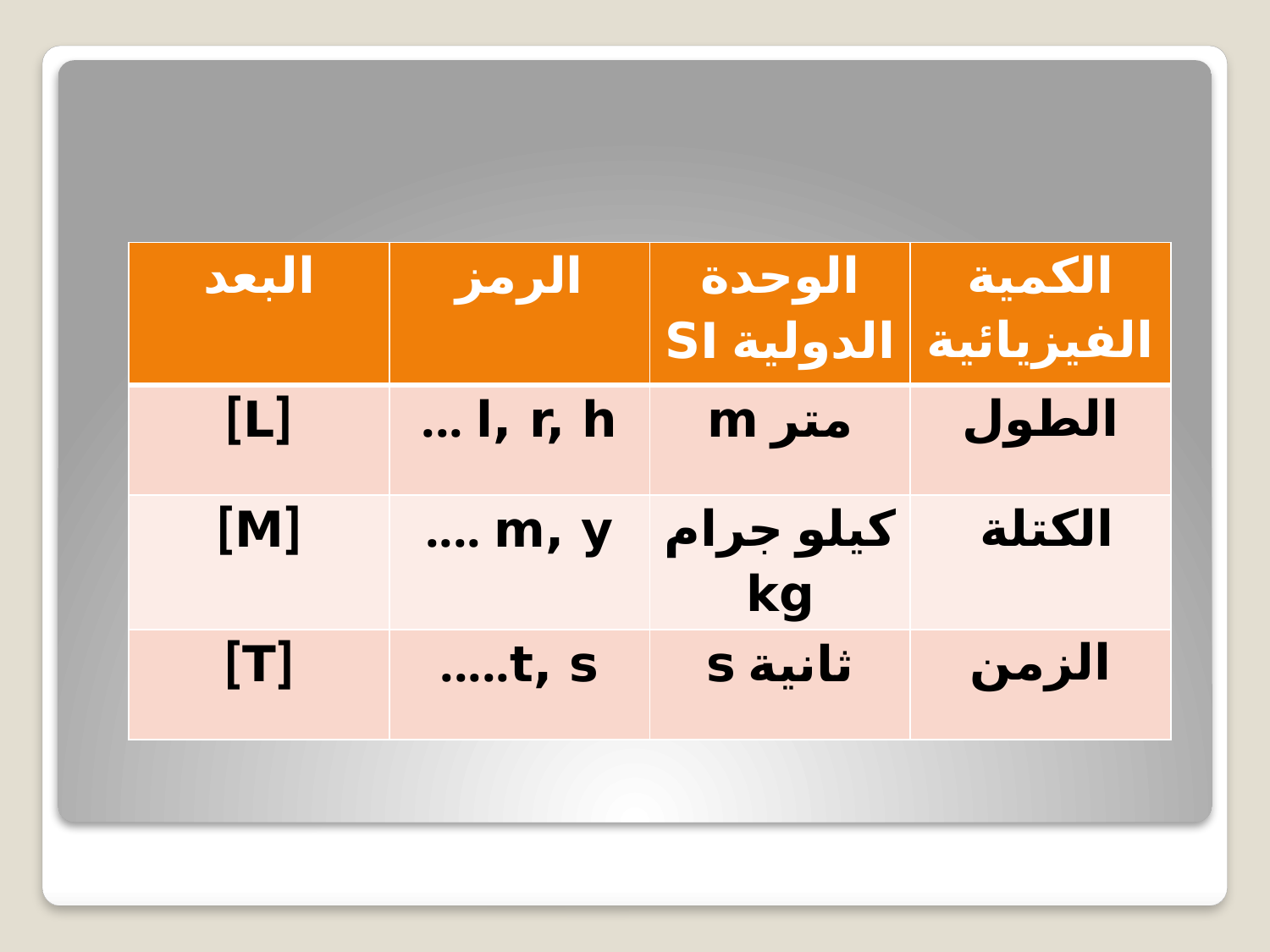

| البعد | الرمز | الوحدة الدولية SI | الكمية الفيزيائية |
| --- | --- | --- | --- |
| [L] | l, r, h ... | متر m | الطول |
| [M] | m, y .... | كيلو جرام kg | الكتلة |
| [T] | t, s..... | ثانية s | الزمن |